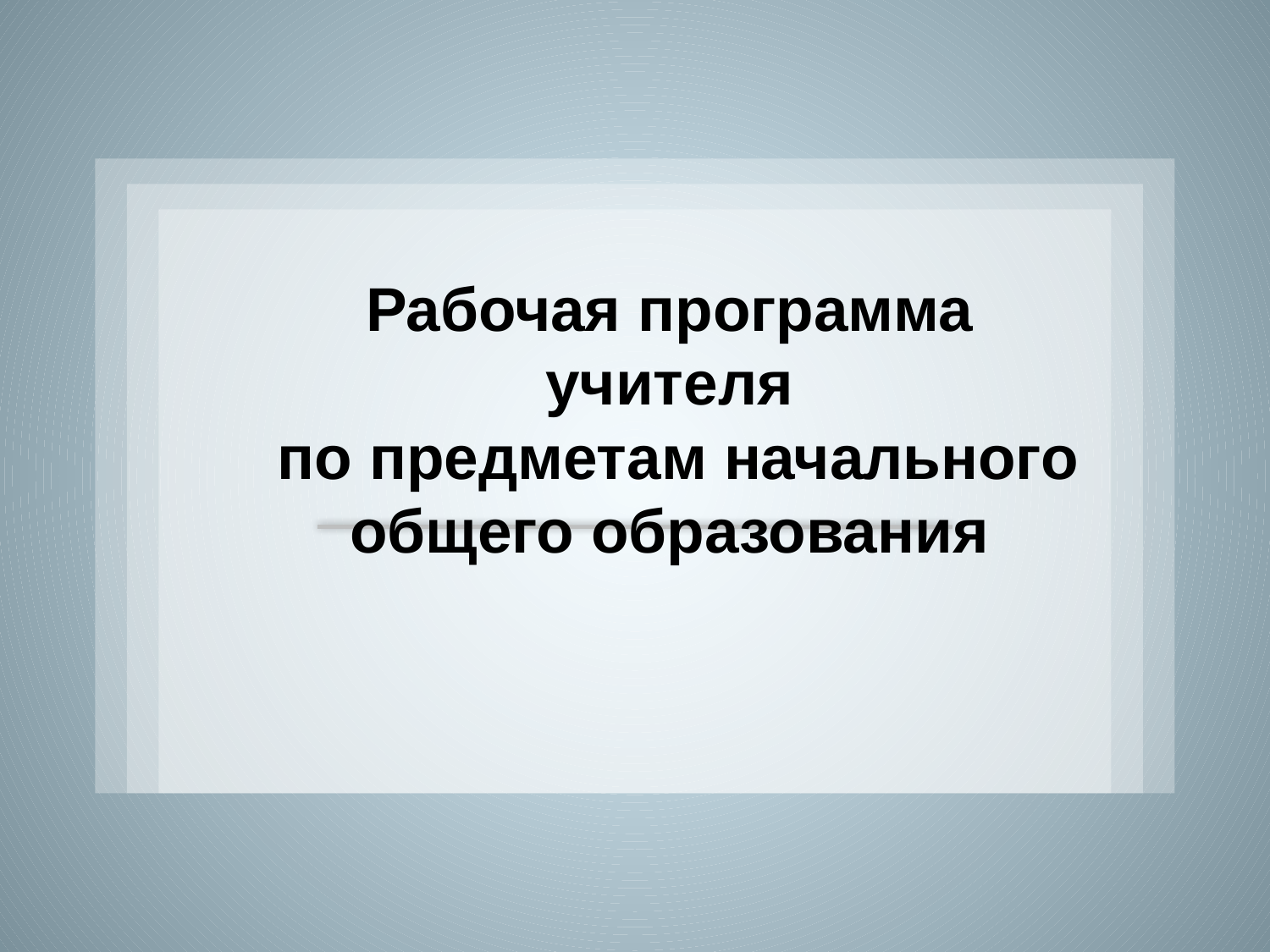

# Рабочая программа учителя по предметам начального общего образования